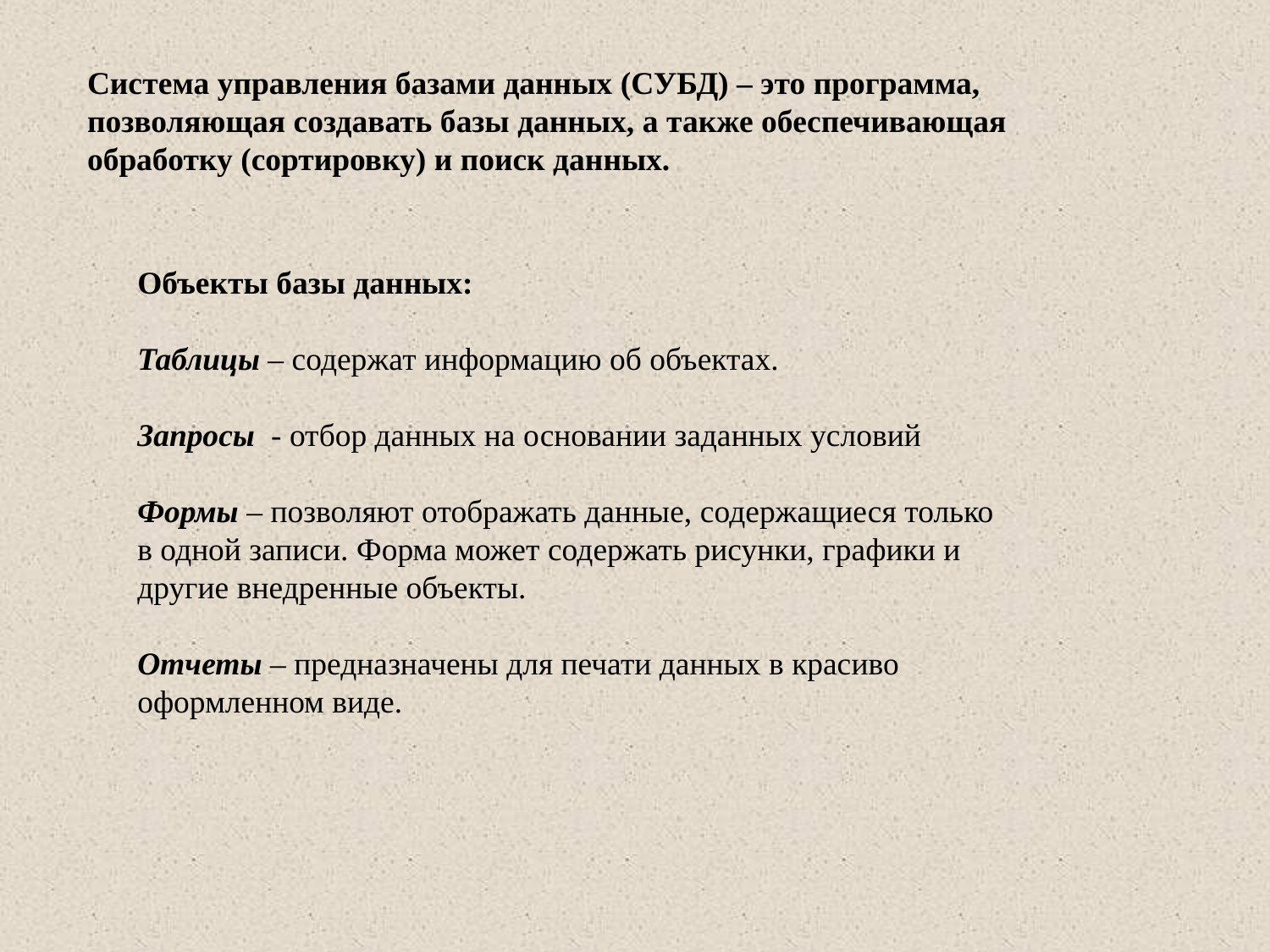

Система управления базами данных (СУБД) – это программа, позволяющая создавать базы данных, а также обеспечивающая обработку (сортировку) и поиск данных.
Объекты базы данных:

Таблицы – содержат информацию об объектах.

Запросы  - отбор данных на основании заданных условий

Формы – позволяют отображать данные, содержащиеся только в одной записи. Форма может содержать рисунки, графики и другие внедренные объекты.

Отчеты – предназначены для печати данных в красиво оформленном виде.